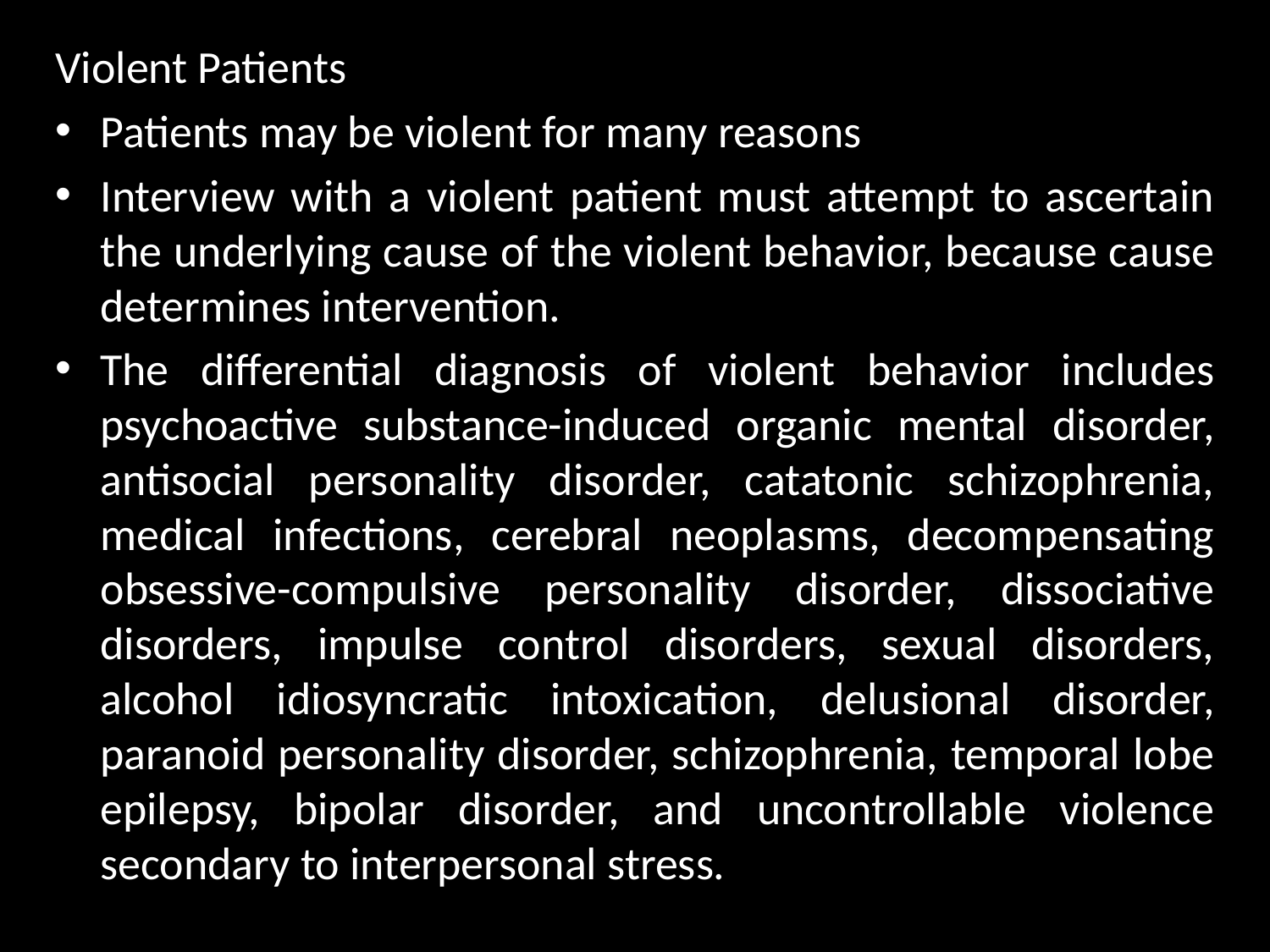

Violent Patients
Patients may be violent for many reasons
Interview with a violent patient must attempt to ascertain the underlying cause of the violent behavior, because cause determines intervention.
The differential diagnosis of violent behavior includes psychoactive substance-induced organic mental disorder, antisocial personality disorder, catatonic schizophrenia, medical infections, cerebral neoplasms, decompensating obsessive-compulsive personality disorder, dissociative disorders, impulse control disorders, sexual disorders, alcohol idiosyncratic intoxication, delusional disorder, paranoid personality disorder, schizophrenia, temporal lobe epilepsy, bipolar disorder, and uncontrollable violence secondary to interpersonal stress.